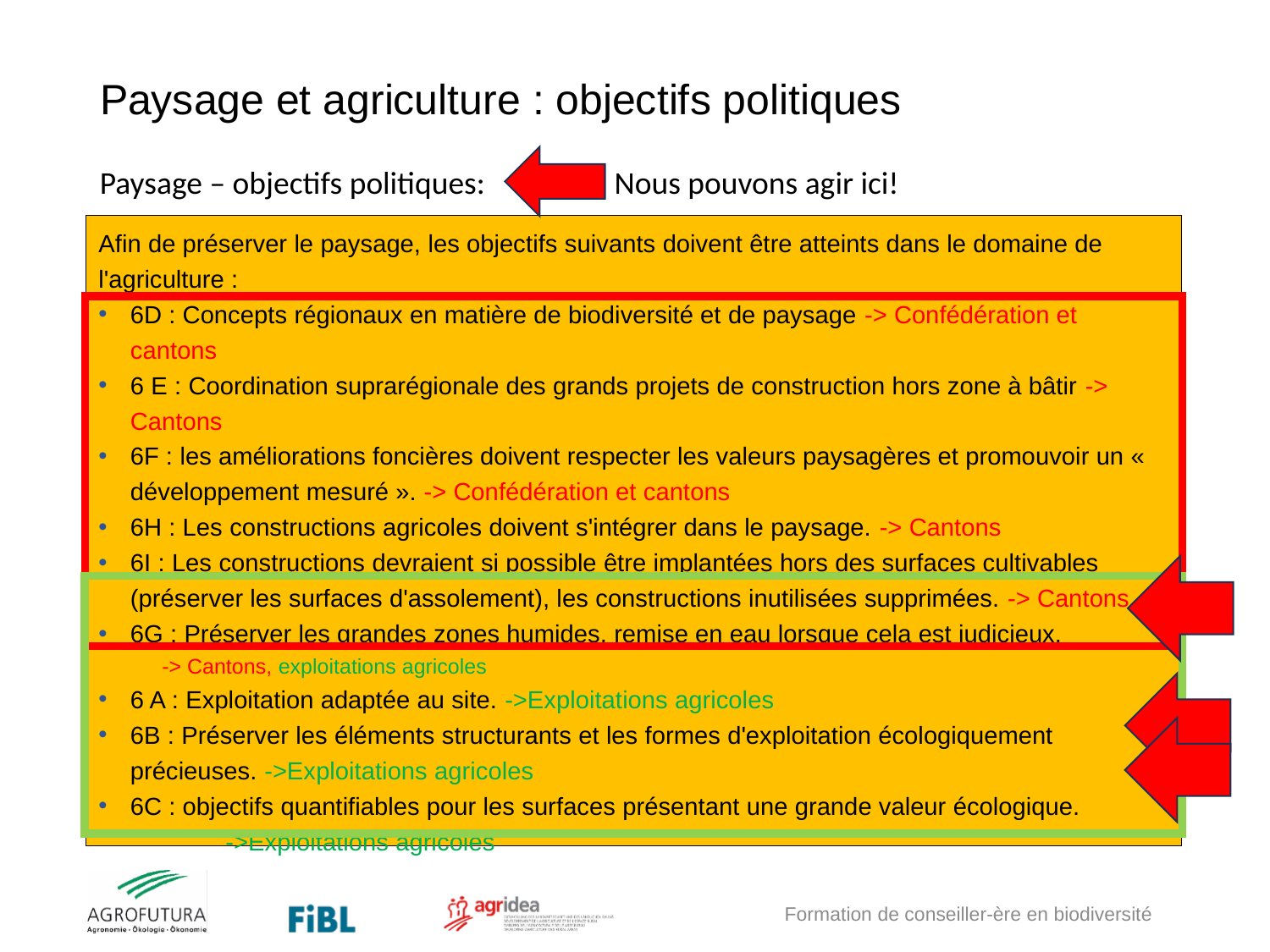

# Paysage et agriculture : objectifs politiques

Paysage – objectifs politiques:                  Nous pouvons agir ici!
Afin de préserver le paysage, les objectifs suivants doivent être atteints dans le domaine de l'agriculture :
6D : Concepts régionaux en matière de biodiversité et de paysage -> Confédération et cantons
6 E : Coordination suprarégionale des grands projets de construction hors zone à bâtir -> Cantons
6F : les améliorations foncières doivent respecter les valeurs paysagères et promouvoir un « développement mesuré ». -> Confédération et cantons
6H : Les constructions agricoles doivent s'intégrer dans le paysage. -> Cantons
6I : Les constructions devraient si possible être implantées hors des surfaces cultivables (préserver les surfaces d'assolement), les constructions inutilisées supprimées. -> Cantons
6G : Préserver les grandes zones humides, remise en eau lorsque cela est judicieux.
-> Cantons, exploitations agricoles
6 A : Exploitation adaptée au site. ->Exploitations agricoles
6B : Préserver les éléments structurants et les formes d'exploitation écologiquement précieuses. ->Exploitations agricoles
6C : objectifs quantifiables pour les surfaces présentant une grande valeur écologique.
	->Exploitations agricoles

Formation de conseiller-ère en biodiversité